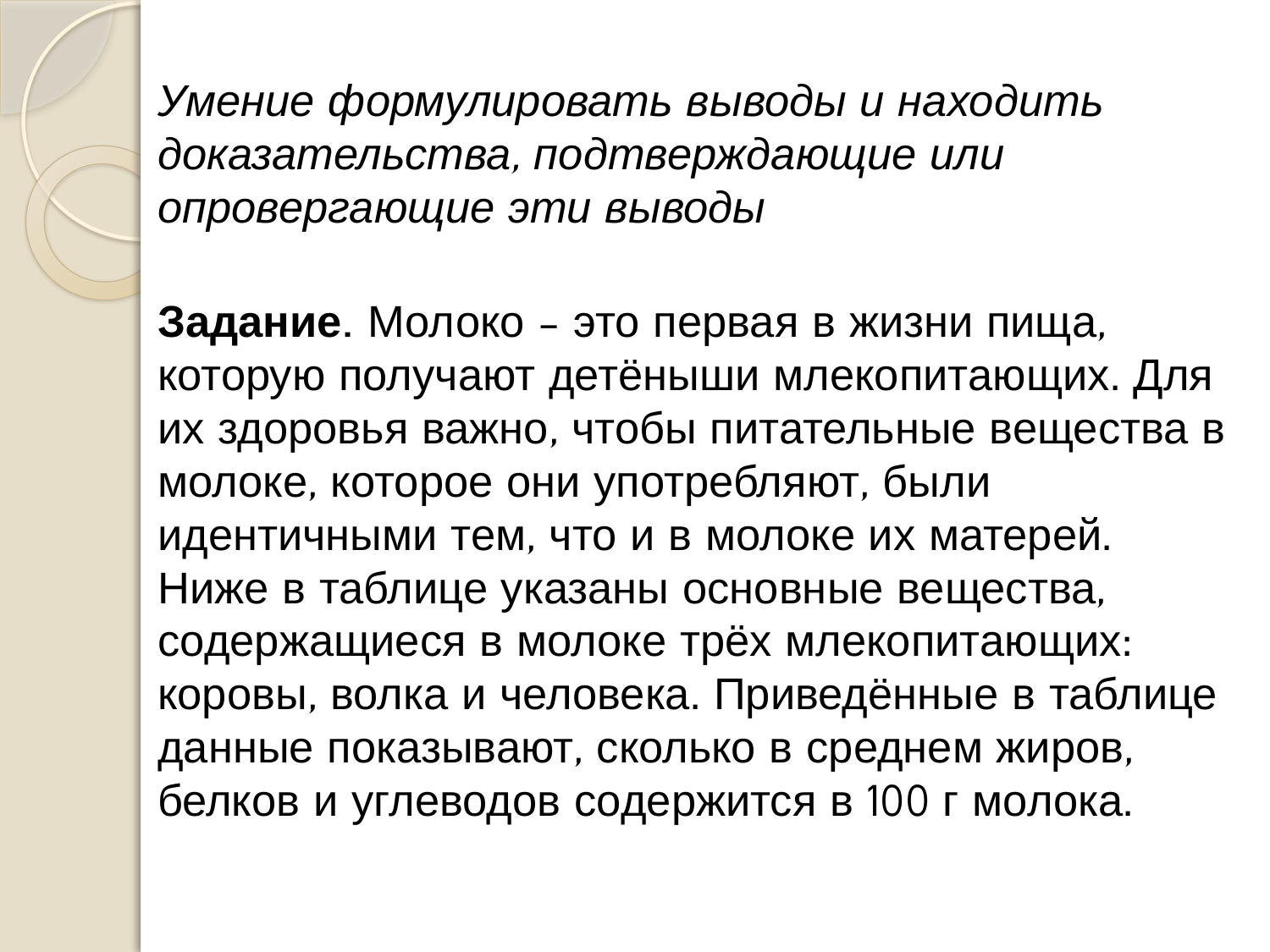

Умение формулировать выводы и находить доказательства, подтверждающие или опровергающие эти выводы

Задание. Молоко – это первая в жизни пища, которую получают детёныши млекопитающих. Для их здоровья важно, чтобы питательные вещества в молоке, которое они употребляют, были идентичными тем, что и в молоке их матерей. Ниже в таблице указаны основные вещества, содержащиеся в молоке трёх млекопитающих: коровы, волка и человека. Приведённые в таблице данные показывают, сколько в среднем жиров, белков и углеводов содержится в 100 г молока.